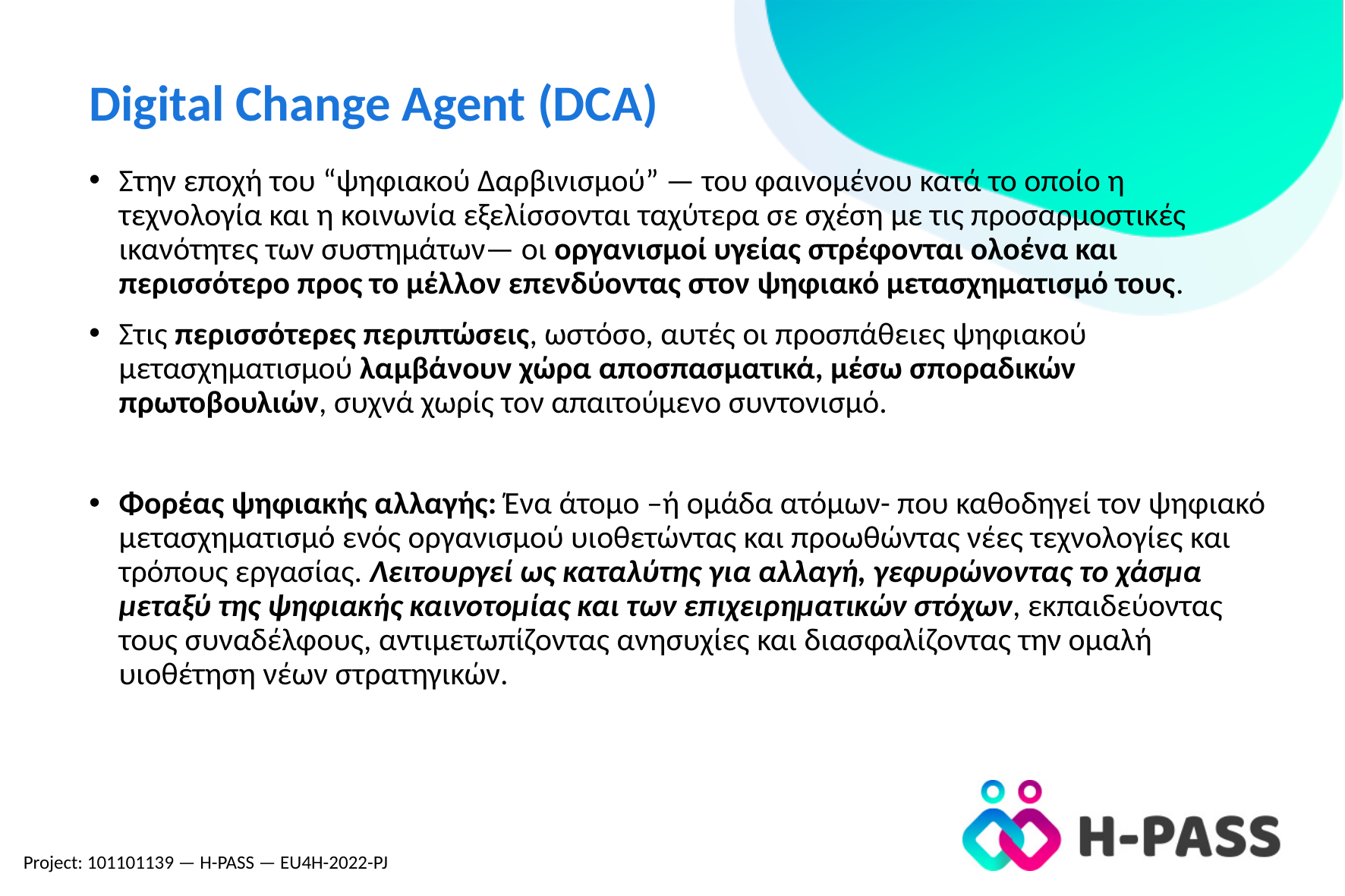

# Digital Change Agent (DCA)
Στην εποχή του “ψηφιακού Δαρβινισμού” — του φαινομένου κατά το οποίο η τεχνολογία και η κοινωνία εξελίσσονται ταχύτερα σε σχέση με τις προσαρμοστικές ικανότητες των συστημάτων— οι οργανισμοί υγείας στρέφονται ολοένα και περισσότερο προς το μέλλον επενδύοντας στον ψηφιακό μετασχηματισμό τους.
Στις περισσότερες περιπτώσεις, ωστόσο, αυτές οι προσπάθειες ψηφιακού μετασχηματισμού λαμβάνουν χώρα αποσπασματικά, μέσω σποραδικών πρωτοβουλιών, συχνά χωρίς τον απαιτούμενο συντονισμό.

Φορέας ψηφιακής αλλαγής: Ένα άτομο –ή ομάδα ατόμων- που καθοδηγεί τον ψηφιακό μετασχηματισμό ενός οργανισμού υιοθετώντας και προωθώντας νέες τεχνολογίες και τρόπους εργασίας. Λειτουργεί ως καταλύτης για αλλαγή, γεφυρώνοντας το χάσμα μεταξύ της ψηφιακής καινοτομίας και των επιχειρηματικών στόχων, εκπαιδεύοντας τους συναδέλφους, αντιμετωπίζοντας ανησυχίες και διασφαλίζοντας την ομαλή υιοθέτηση νέων στρατηγικών.
Project: 101101139 — H-PASS — EU4H-2022-PJ